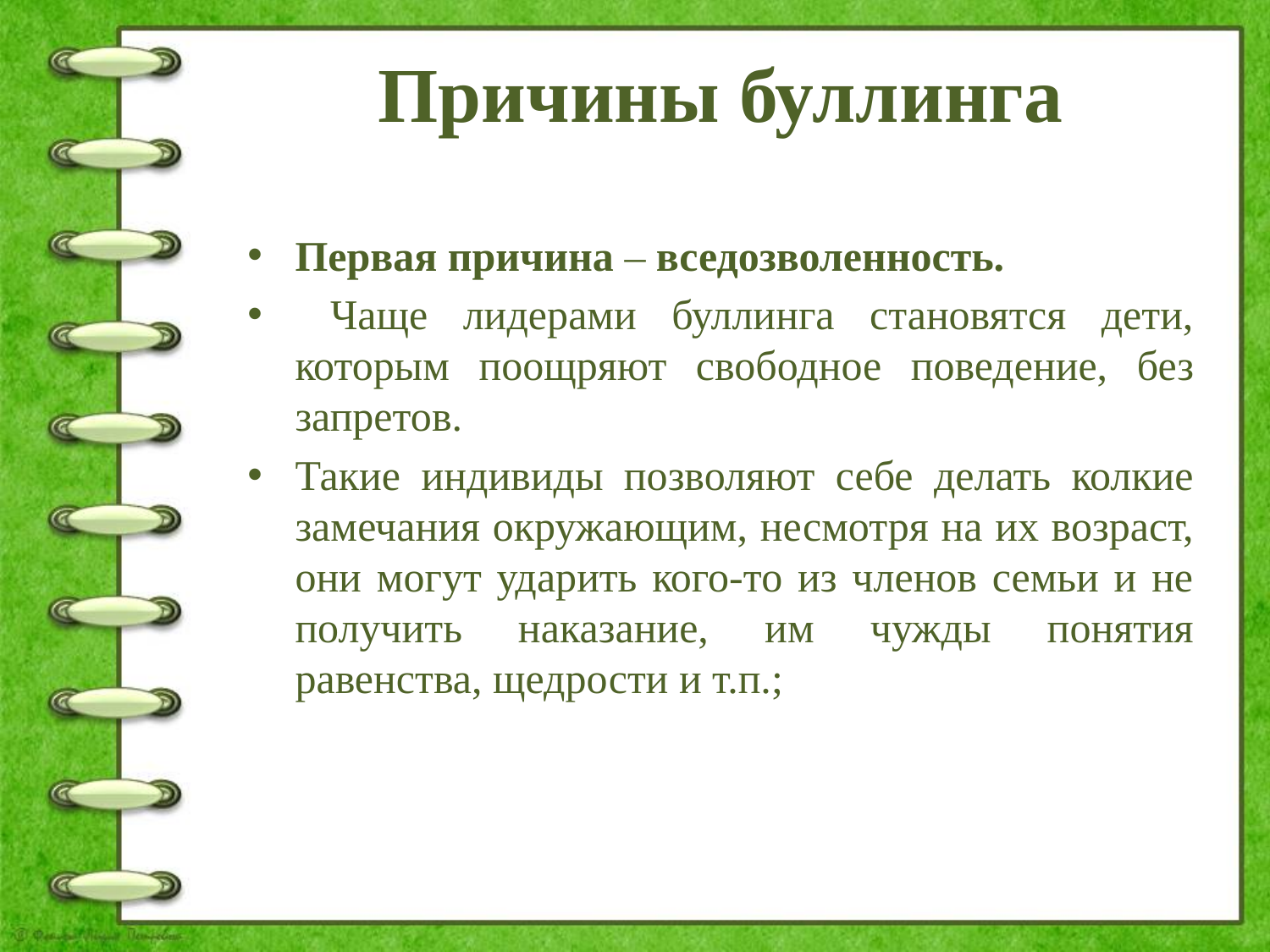

# Причины буллинга
Первая причина – вседозволенность.
 Чаще лидерами буллинга становятся дети, которым поощряют свободное поведение, без запретов.
Такие индивиды позволяют себе делать колкие замечания окружающим, несмотря на их возраст, они могут ударить кого-то из членов семьи и не получить наказание, им чужды понятия равенства, щедрости и т.п.;